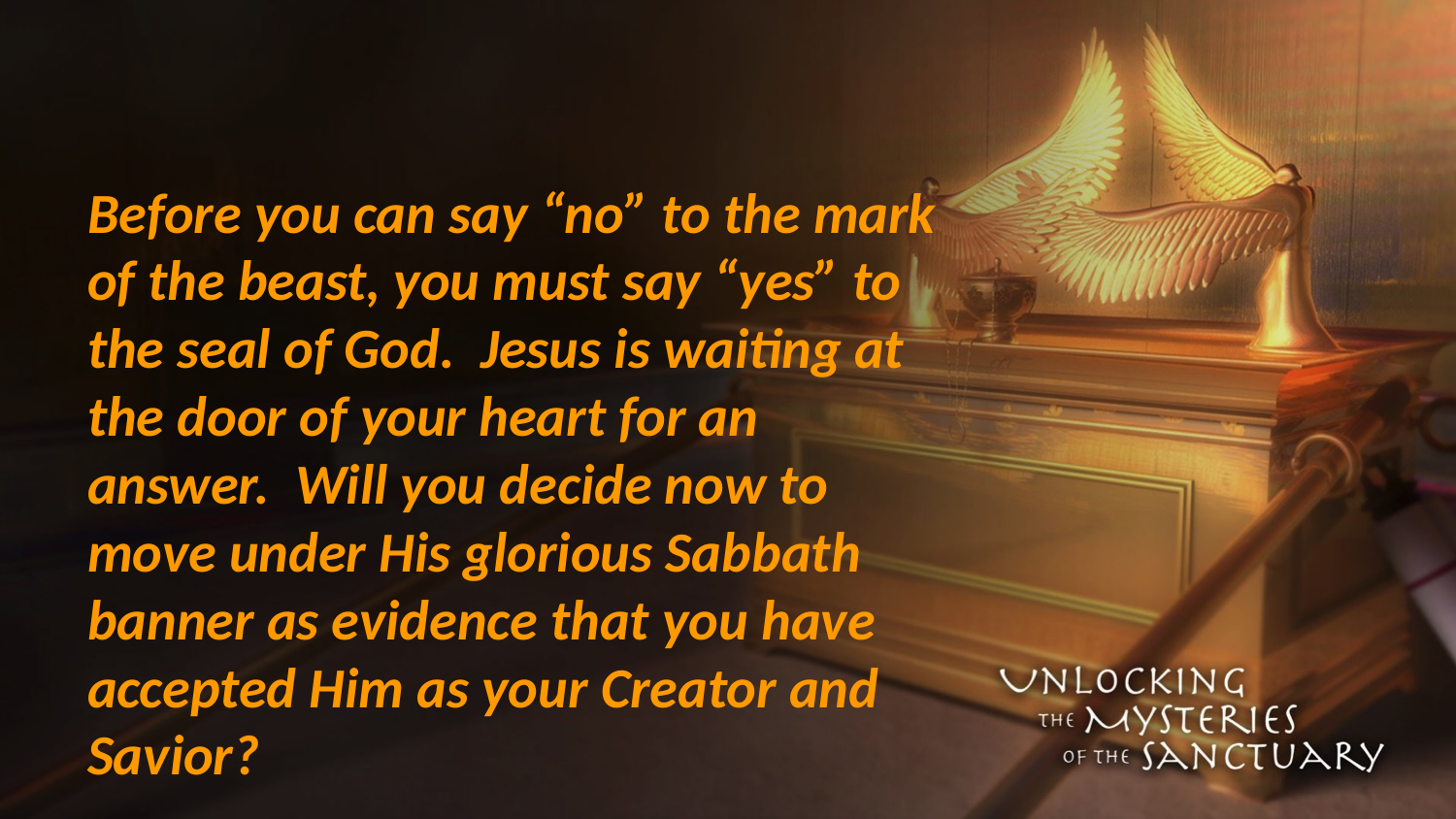

#
Before you can say “no” to the mark of the beast, you must say “yes” to the seal of God.  Jesus is waiting at the door of your heart for an answer.  Will you decide now to move under His glorious Sabbath banner as evidence that you have accepted Him as your Creator and Savior?